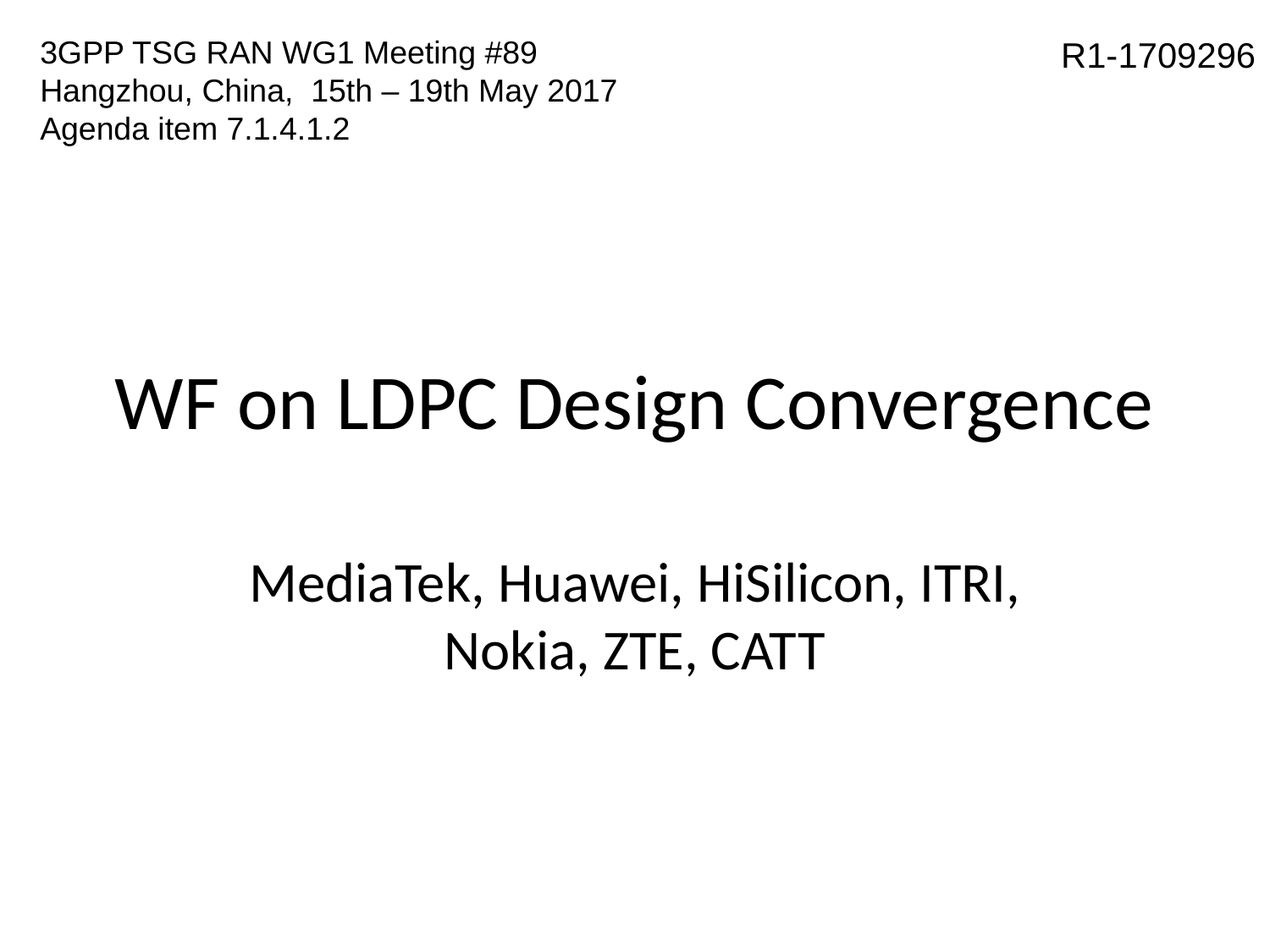

3GPP TSG RAN WG1 Meeting #89
Hangzhou, China,  15th – 19th May 2017
Agenda item 7.1.4.1.2
R1-1709296
# WF on LDPC Design Convergence
MediaTek, Huawei, HiSilicon, ITRI, Nokia, ZTE, CATT